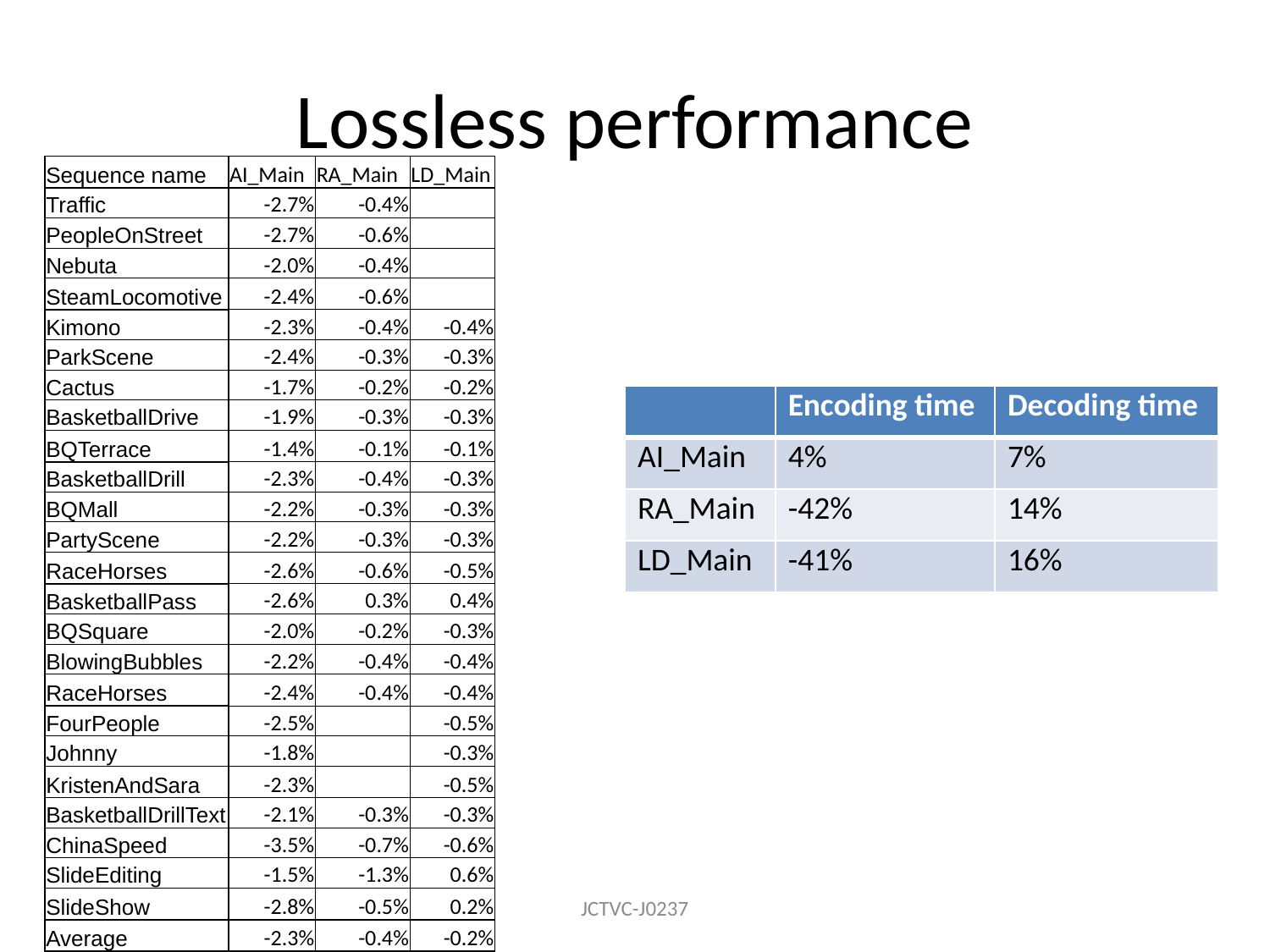

# Lossless performance
| Sequence name | AI\_Main | RA\_Main | LD\_Main |
| --- | --- | --- | --- |
| Traffic | -2.7% | -0.4% |  |
| PeopleOnStreet | -2.7% | -0.6% |  |
| Nebuta | -2.0% | -0.4% |  |
| SteamLocomotive | -2.4% | -0.6% |  |
| Kimono | -2.3% | -0.4% | -0.4% |
| ParkScene | -2.4% | -0.3% | -0.3% |
| Cactus | -1.7% | -0.2% | -0.2% |
| BasketballDrive | -1.9% | -0.3% | -0.3% |
| BQTerrace | -1.4% | -0.1% | -0.1% |
| BasketballDrill | -2.3% | -0.4% | -0.3% |
| BQMall | -2.2% | -0.3% | -0.3% |
| PartyScene | -2.2% | -0.3% | -0.3% |
| RaceHorses | -2.6% | -0.6% | -0.5% |
| BasketballPass | -2.6% | 0.3% | 0.4% |
| BQSquare | -2.0% | -0.2% | -0.3% |
| BlowingBubbles | -2.2% | -0.4% | -0.4% |
| RaceHorses | -2.4% | -0.4% | -0.4% |
| FourPeople | -2.5% |  | -0.5% |
| Johnny | -1.8% |  | -0.3% |
| KristenAndSara | -2.3% |  | -0.5% |
| BasketballDrillText | -2.1% | -0.3% | -0.3% |
| ChinaSpeed | -3.5% | -0.7% | -0.6% |
| SlideEditing | -1.5% | -1.3% | 0.6% |
| SlideShow | -2.8% | -0.5% | 0.2% |
| Average | -2.3% | -0.4% | -0.2% |
|  | Encoding time | Decoding time |
| --- | --- | --- |
| AI\_Main | 4% | 7% |
| RA\_Main | -42% | 14% |
| LD\_Main | -41% | 16% |
JCTVC-J0237